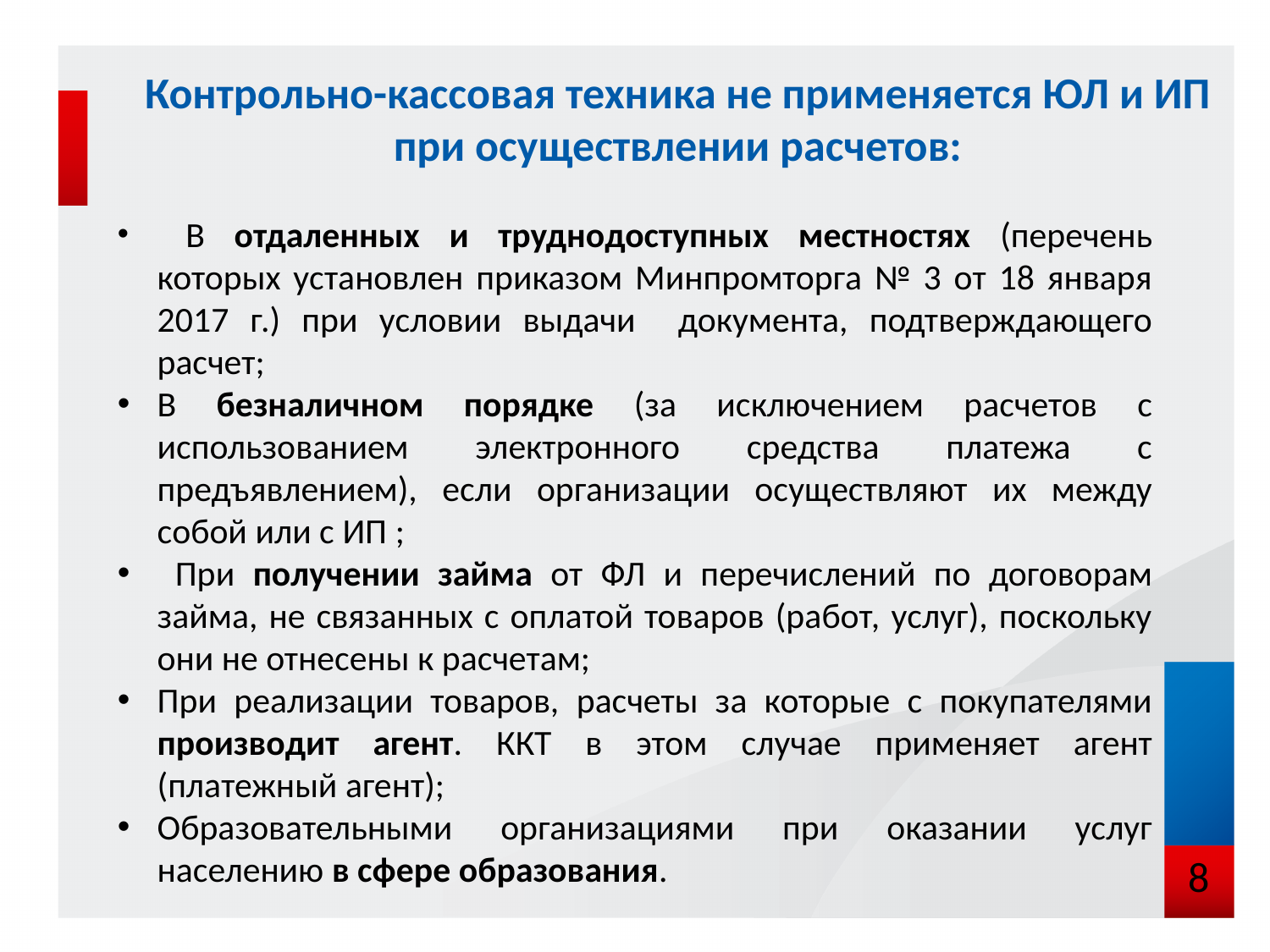

# Контрольно-кассовая техника не применяется ЮЛ и ИП при осуществлении расчетов:
 В отдаленных и труднодоступных местностях (перечень которых установлен приказом Минпромторга № 3 от 18 января 2017 г.) при условии выдачи  документа, подтверждающего расчет;
В безналичном порядке (за исключением расчетов с использованием электронного средства платежа с предъявлением), если организации осуществляют их между собой или с ИП ;
 При получении займа от ФЛ и перечислений по договорам займа, не связанных с оплатой товаров (работ, услуг), поскольку они не отнесены к расчетам;
При реализации товаров, расчеты за которые с покупателями производит агент. ККТ в этом случае применяет агент (платежный агент);
Образовательными организациями при оказании услуг населению в сфере образования.
8